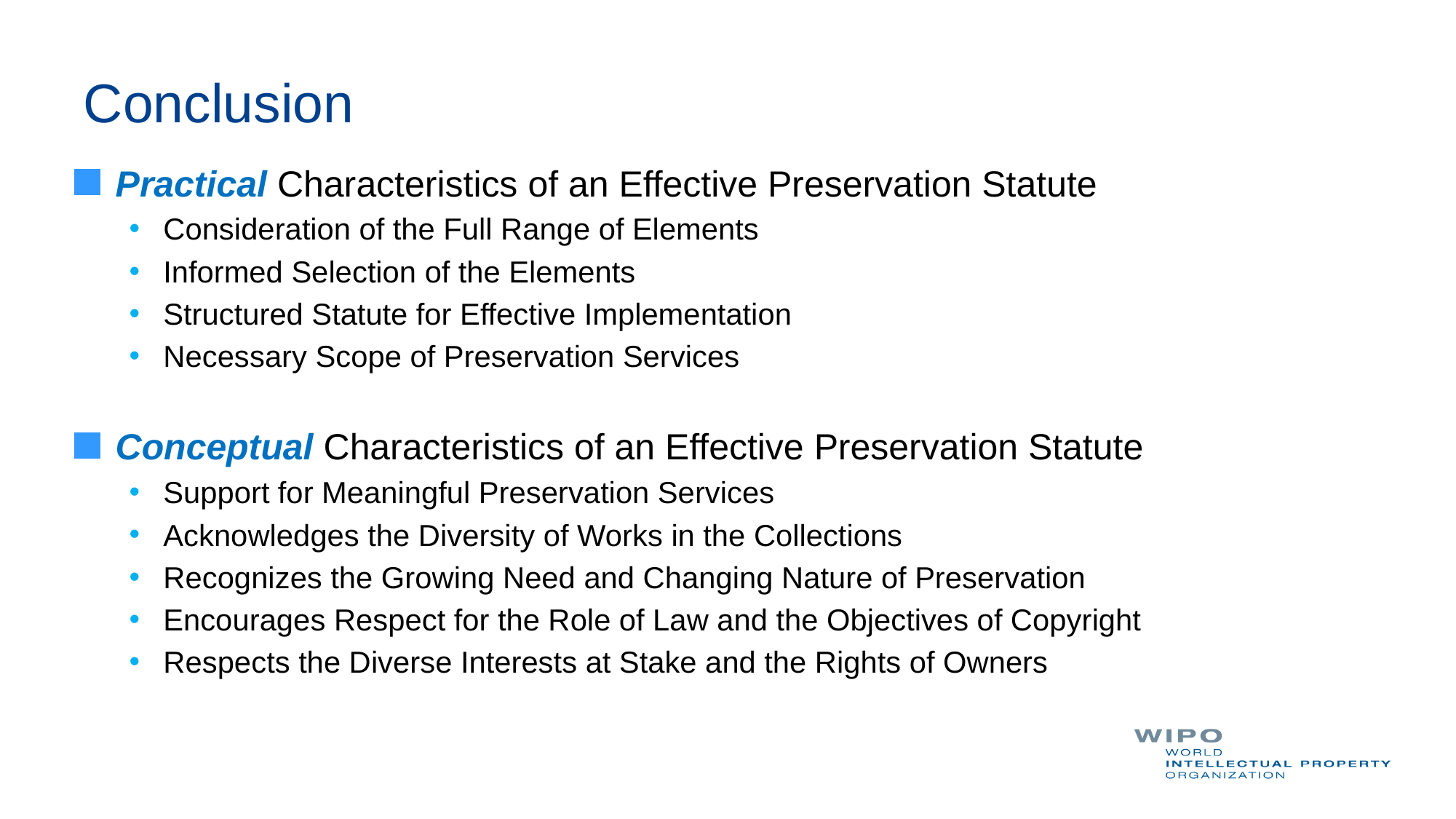

# Conclusion
Practical Characteristics of an Effective Preservation Statute
Consideration of the Full Range of Elements
Informed Selection of the Elements
Structured Statute for Effective Implementation
Necessary Scope of Preservation Services

Conceptual Characteristics of an Effective Preservation Statute
Support for Meaningful Preservation Services
Acknowledges the Diversity of Works in the Collections
Recognizes the Growing Need and Changing Nature of Preservation
Encourages Respect for the Role of Law and the Objectives of Copyright
Respects the Diverse Interests at Stake and the Rights of Owners